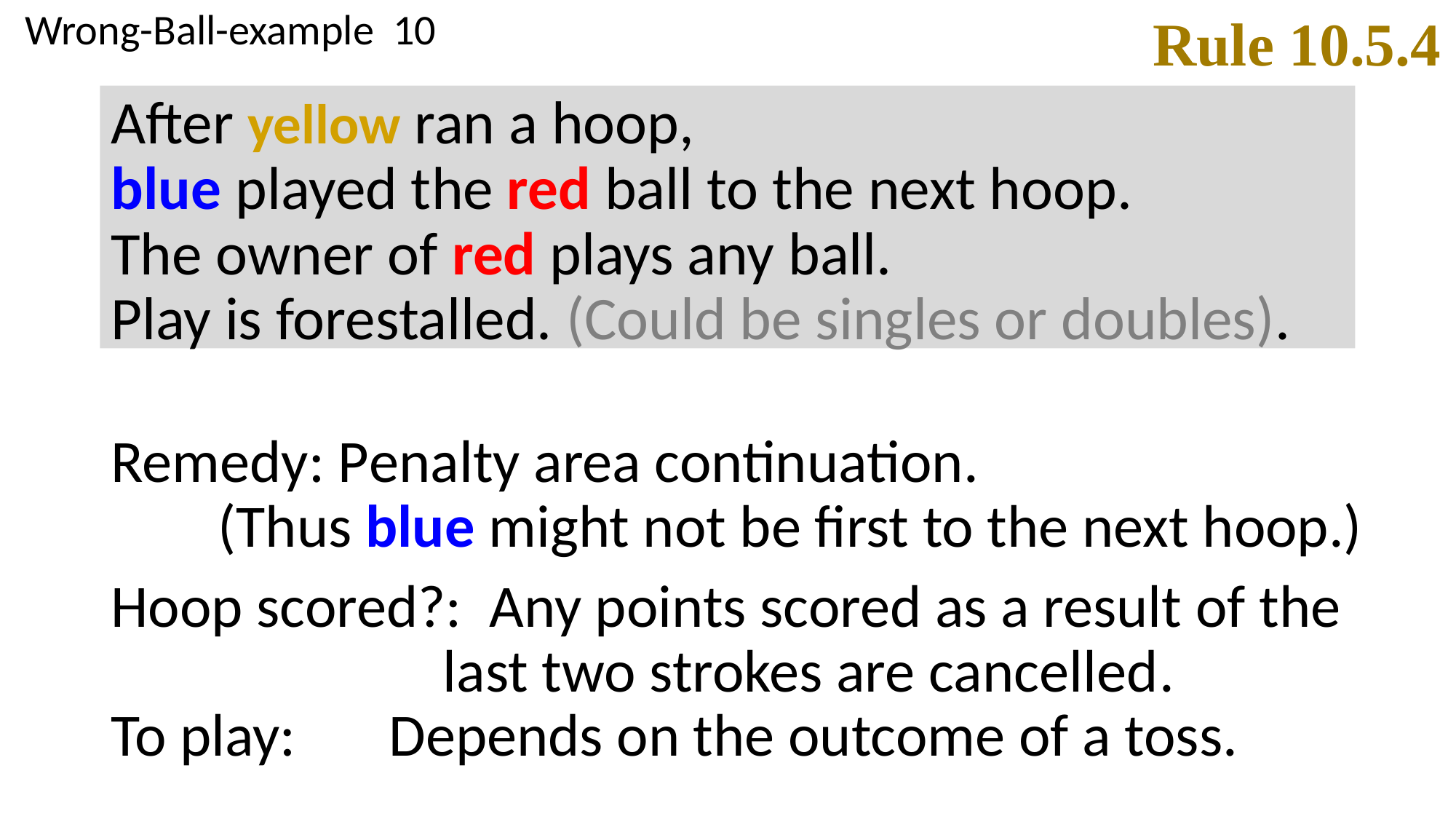

Rule 10.5.4
Wrong-Ball-example  10
After yellow ran a hoop,
blue played the red ball to the next hoop.
The owner of red plays any ball.
Play is forestalled. (Could be singles or doubles).
Remedy: Penalty area continuation.
	(Thus blue might not be first to the next hoop.)
Hoop scored?:  Any points scored as a result of the 	        last two strokes are cancelled.
To play:		    Depends on the outcome of a toss.